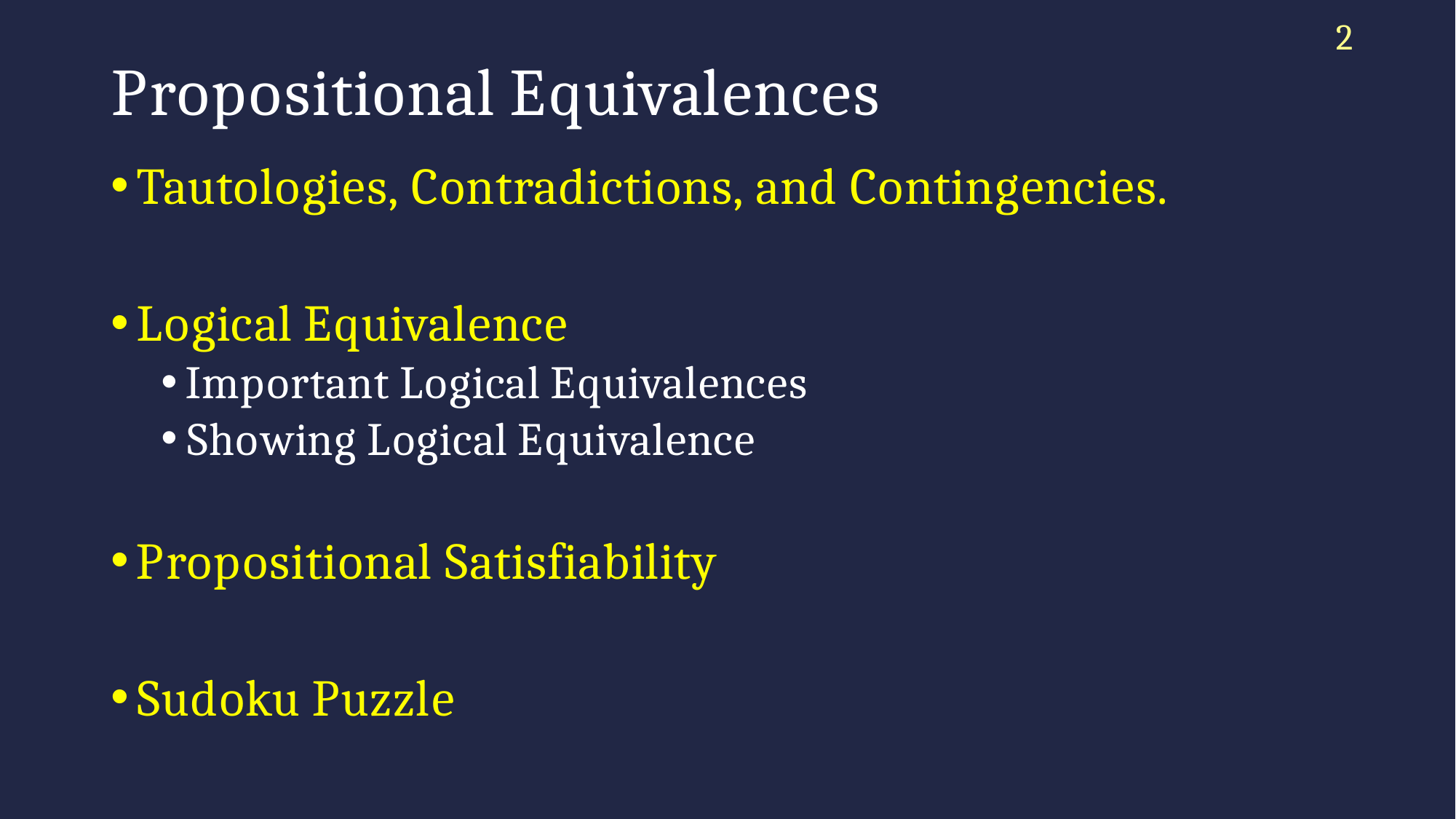

2
# Propositional Equivalences
Tautologies, Contradictions, and Contingencies.

Logical Equivalence
Important Logical Equivalences
Showing Logical Equivalence

Propositional Satisfiability

Sudoku Puzzle